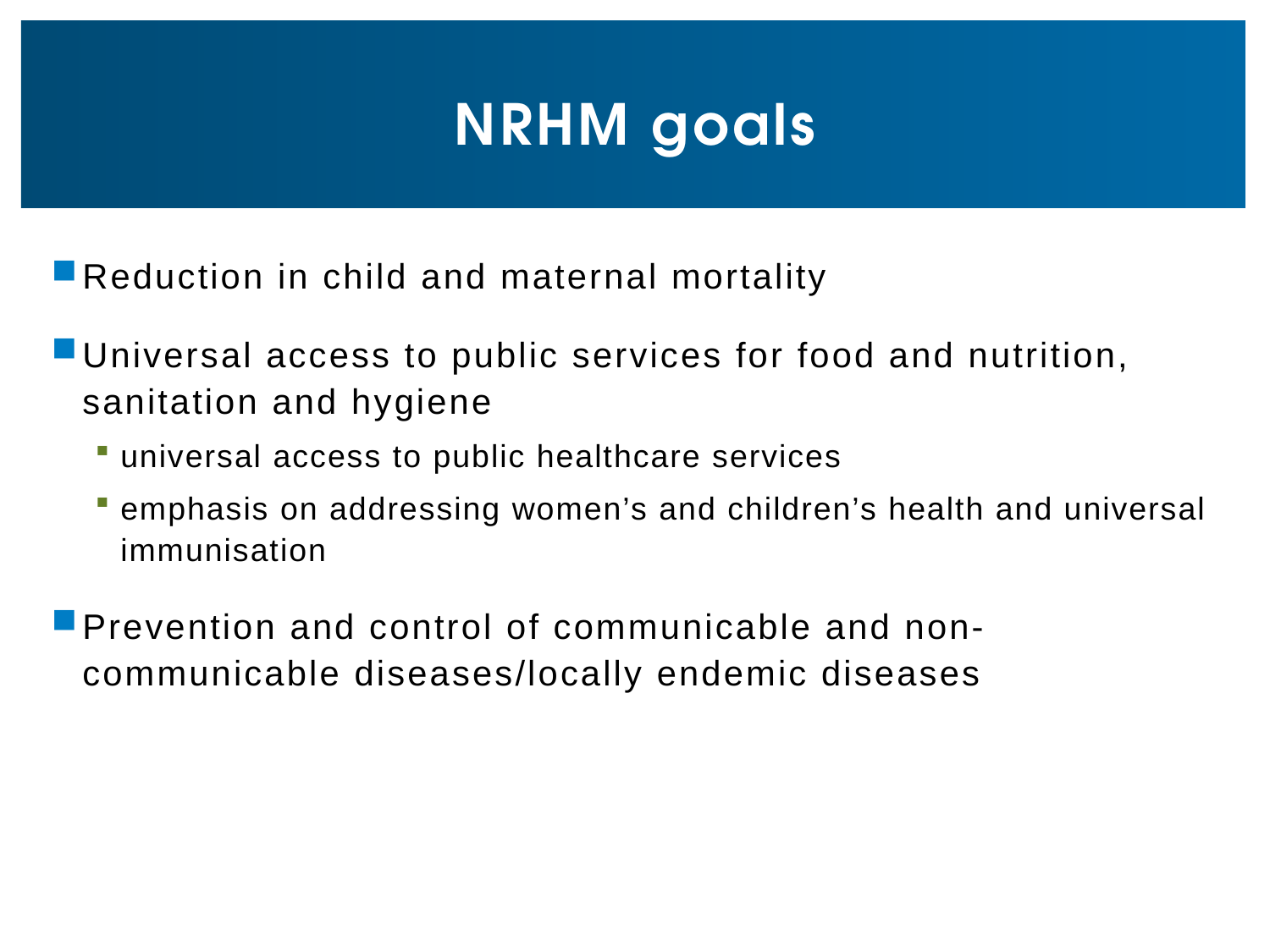

# NRHM goals
Reduction in child and maternal mortality
Universal access to public services for food and nutrition, sanitation and hygiene
universal access to public healthcare services
emphasis on addressing women’s and children’s health and universal immunisation
Prevention and control of communicable and non-communicable diseases/locally endemic diseases